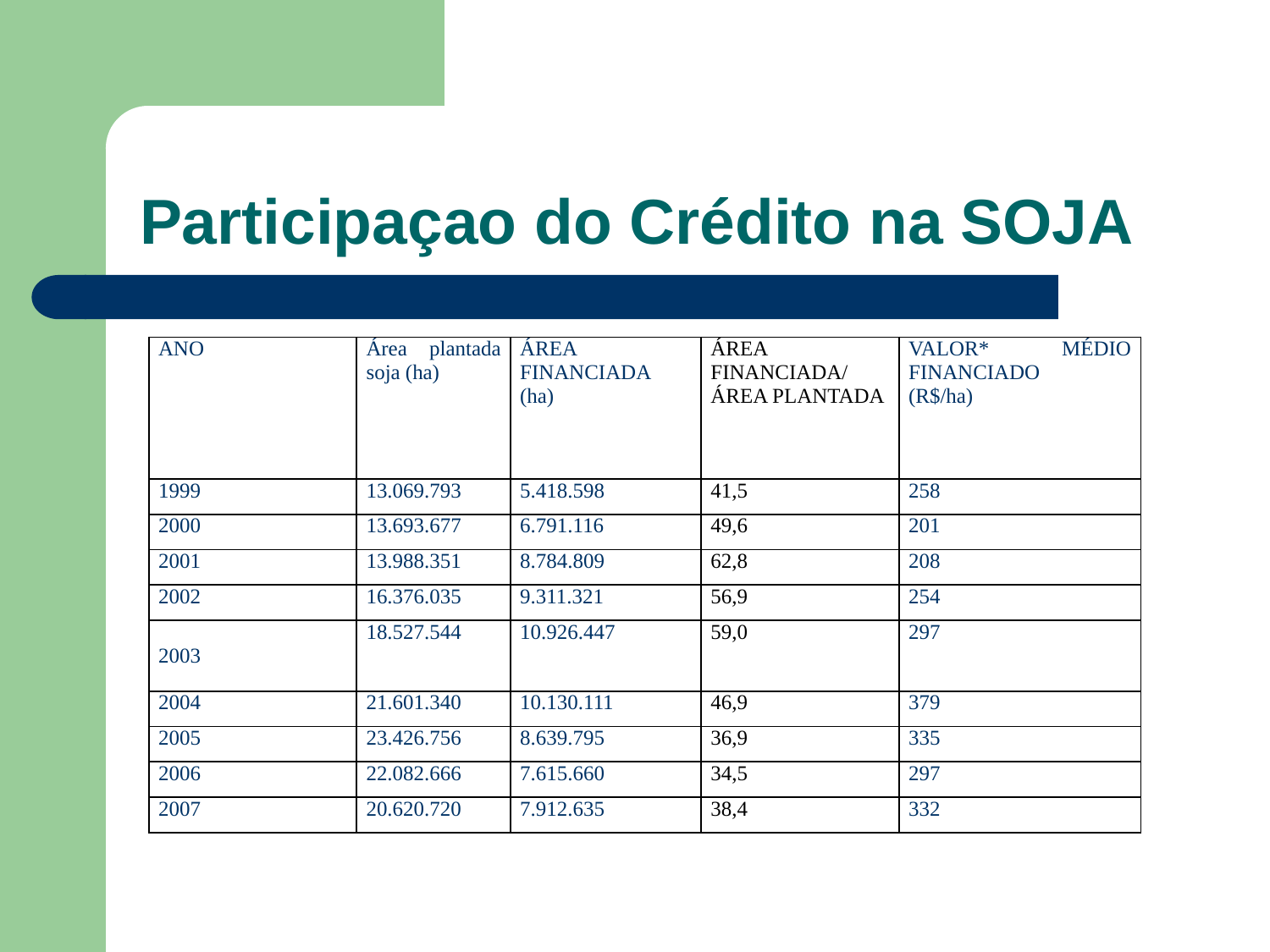

# Participaçao do Crédito na SOJA
| ANO | Área plantada soja (ha) | ÁREA FINANCIADA (ha) | ÁREA FINANCIADA/ ÁREA PLANTADA | VALOR\* MÉDIO FINANCIADO (R$/ha) |
| --- | --- | --- | --- | --- |
| 1999 | 13.069.793 | 5.418.598 | 41,5 | 258 |
| 2000 | 13.693.677 | 6.791.116 | 49,6 | 201 |
| 2001 | 13.988.351 | 8.784.809 | 62,8 | 208 |
| 2002 | 16.376.035 | 9.311.321 | 56,9 | 254 |
| 2003 | 18.527.544 | 10.926.447 | 59,0 | 297 |
| 2004 | 21.601.340 | 10.130.111 | 46,9 | 379 |
| 2005 | 23.426.756 | 8.639.795 | 36,9 | 335 |
| 2006 | 22.082.666 | 7.615.660 | 34,5 | 297 |
| 2007 | 20.620.720 | 7.912.635 | 38,4 | 332 |